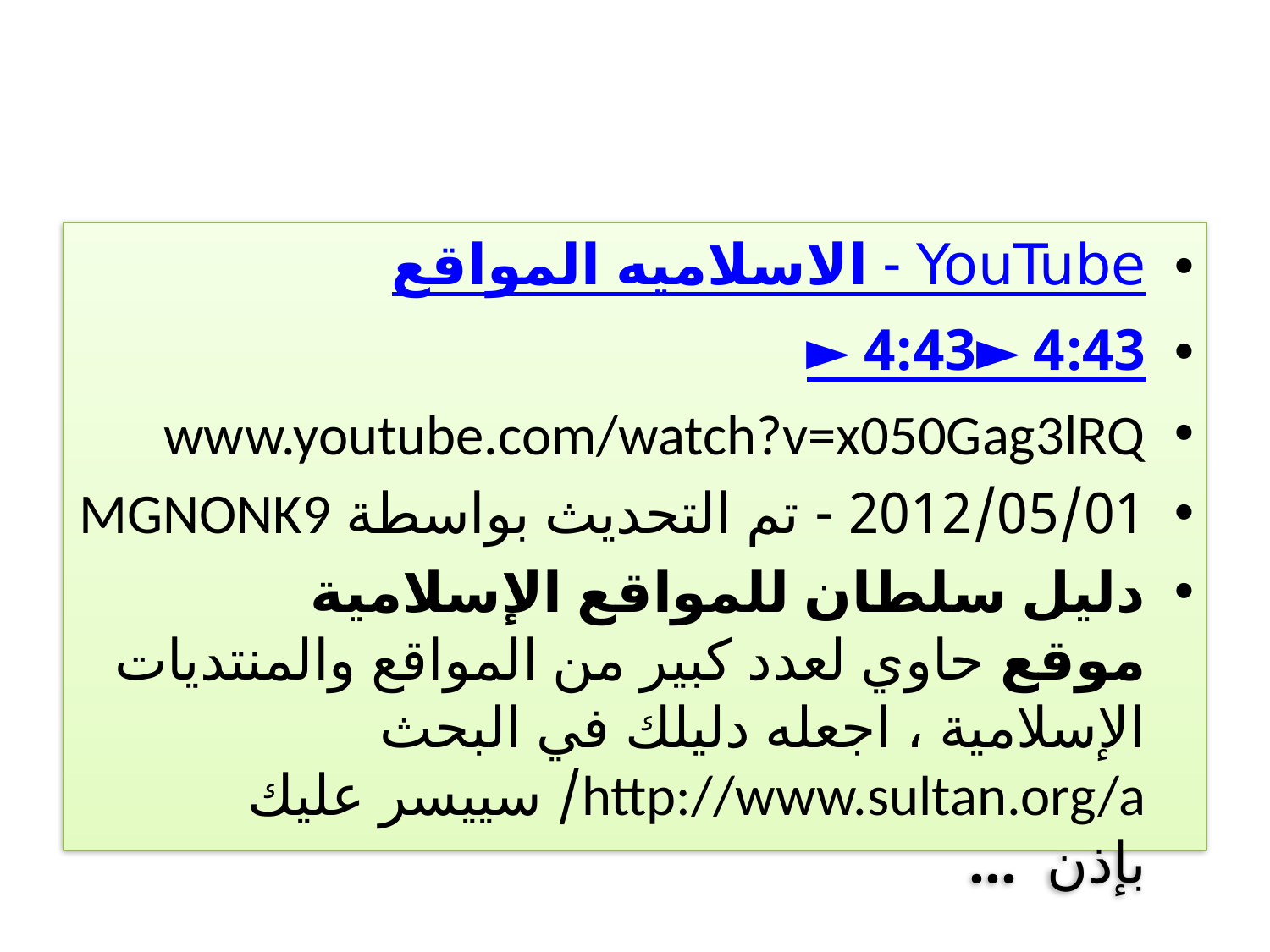

المواقع الاسلاميه‬‎ - YouTube
► 4:43► 4:43
www.youtube.com/watch?v=x050Gag3lRQ‏
01‏/05‏/2012 - تم التحديث بواسطة MGNONK9
دليل سلطان للمواقع الإسلامية موقع حاوي لعدد كبير من المواقع والمنتديات الإسلامية ، اجعله دليلك في البحث http://www.sultan.org/a/ سييسر عليك بإذن  ...